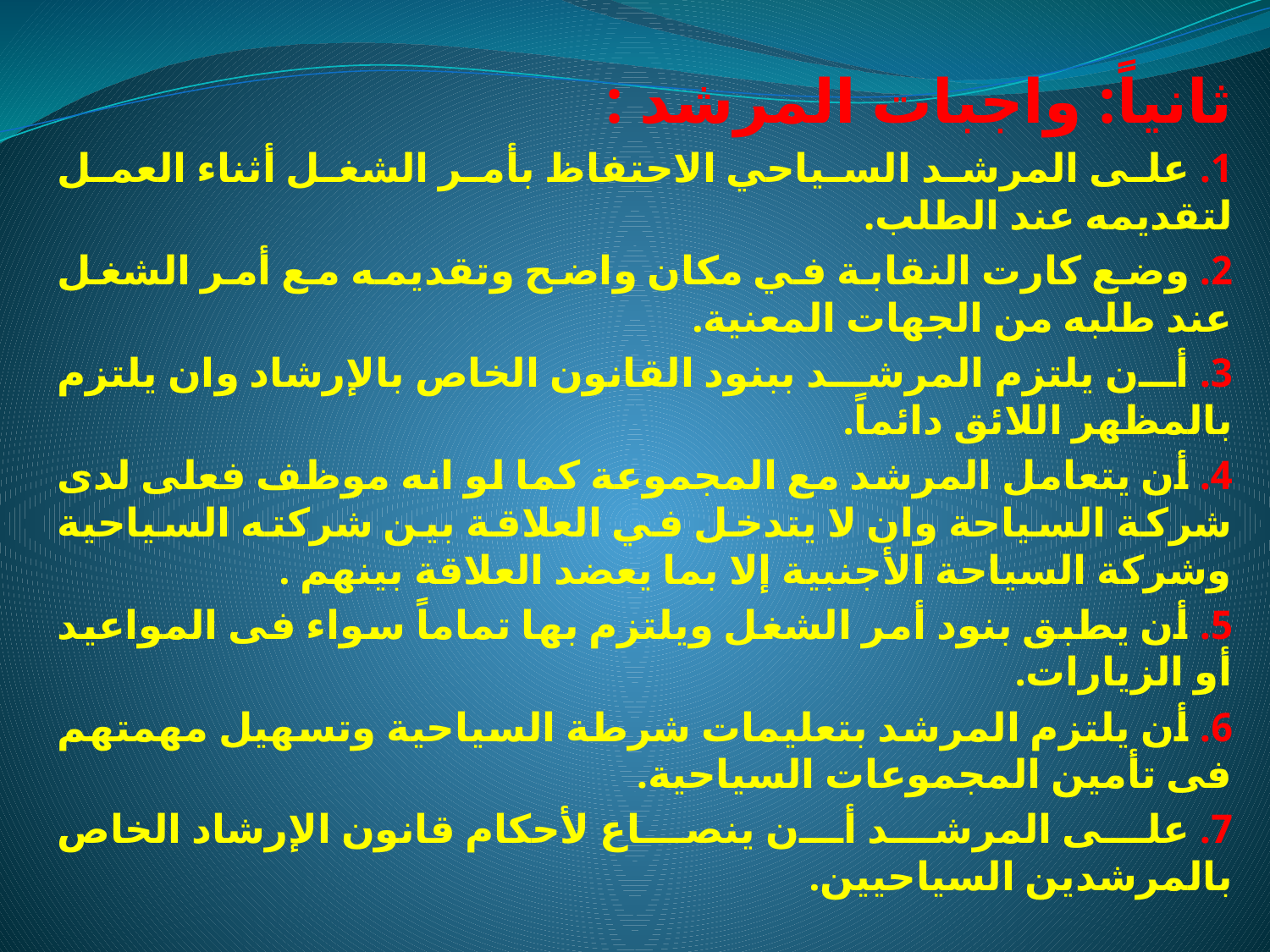

ثانياً: واجبات المرشد :
1. على المرشد السياحي الاحتفاظ بأمر الشغل أثناء العمل لتقديمه عند الطلب.
2. وضع كارت النقابة في مكان واضح وتقديمه مع أمر الشغل عند طلبه من الجهات المعنية.
3. أن يلتزم المرشد ببنود القانون الخاص بالإرشاد وان يلتزم بالمظهر اللائق دائماً.
4. أن يتعامل المرشد مع المجموعة كما لو انه موظف فعلى لدى شركة السياحة وان لا يتدخل في العلاقة بين شركته السياحية وشركة السياحة الأجنبية إلا بما يعضد العلاقة بينهم .
5. أن يطبق بنود أمر الشغل ويلتزم بها تماماً سواء فى المواعيد أو الزيارات.
6. أن يلتزم المرشد بتعليمات شرطة السياحية وتسهيل مهمتهم فى تأمين المجموعات السياحية.
7. على المرشد أن ينصاع لأحكام قانون الإرشاد الخاص بالمرشدين السياحيين.